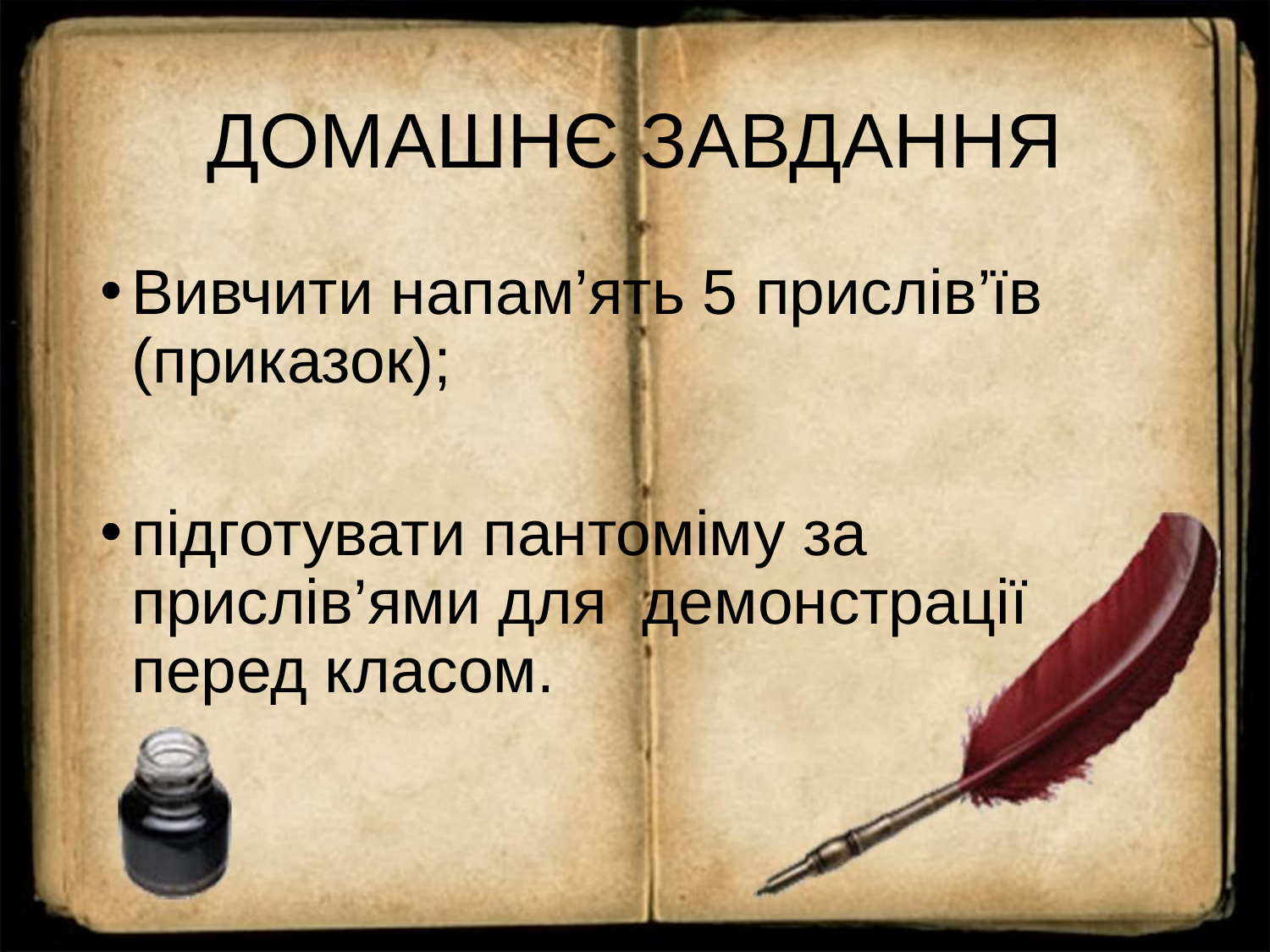

# ДОМАШНЄ ЗАВДАННЯ
Вивчити напам’ять 5 прислів’їв (приказок);

підготувати пантоміму за прислів’ями для  демонстрації перед класом.